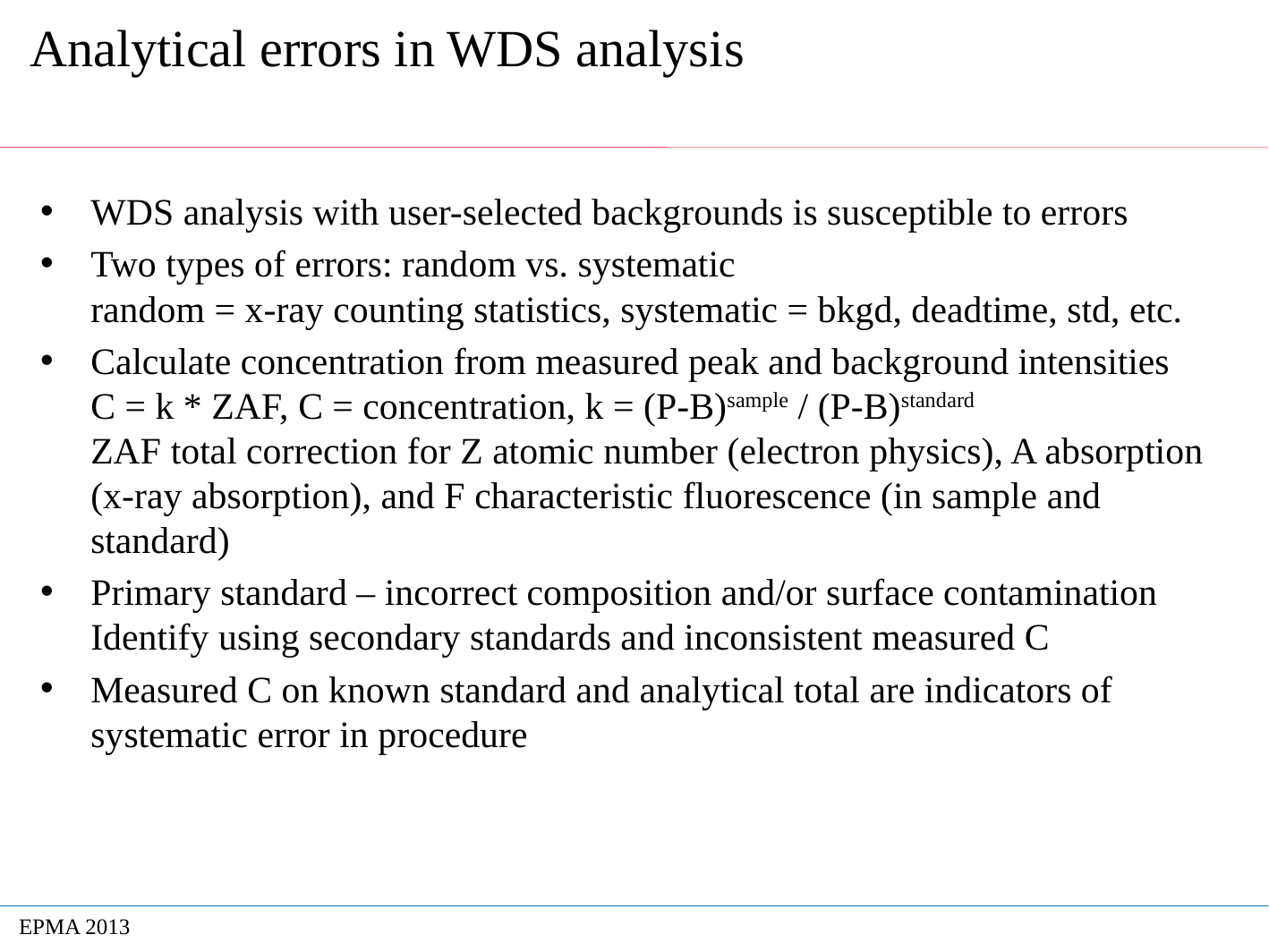

# Analytical errors in WDS analysis
WDS analysis with user-selected backgrounds is susceptible to errors
Two types of errors: random vs. systematic
random = x-ray counting statistics, systematic = bkgd, deadtime, std, etc.
Calculate concentration from measured peak and background intensities
C = k * ZAF, C = concentration, k = (P-B)sample / (P-B)standard
ZAF total correction for Z atomic number (electron physics), A absorption (x-ray absorption), and F characteristic fluorescence (in sample and standard)
Primary standard – incorrect composition and/or surface contamination
Identify using secondary standards and inconsistent measured C
Measured C on known standard and analytical total are indicators of systematic error in procedure
EPMA 2013